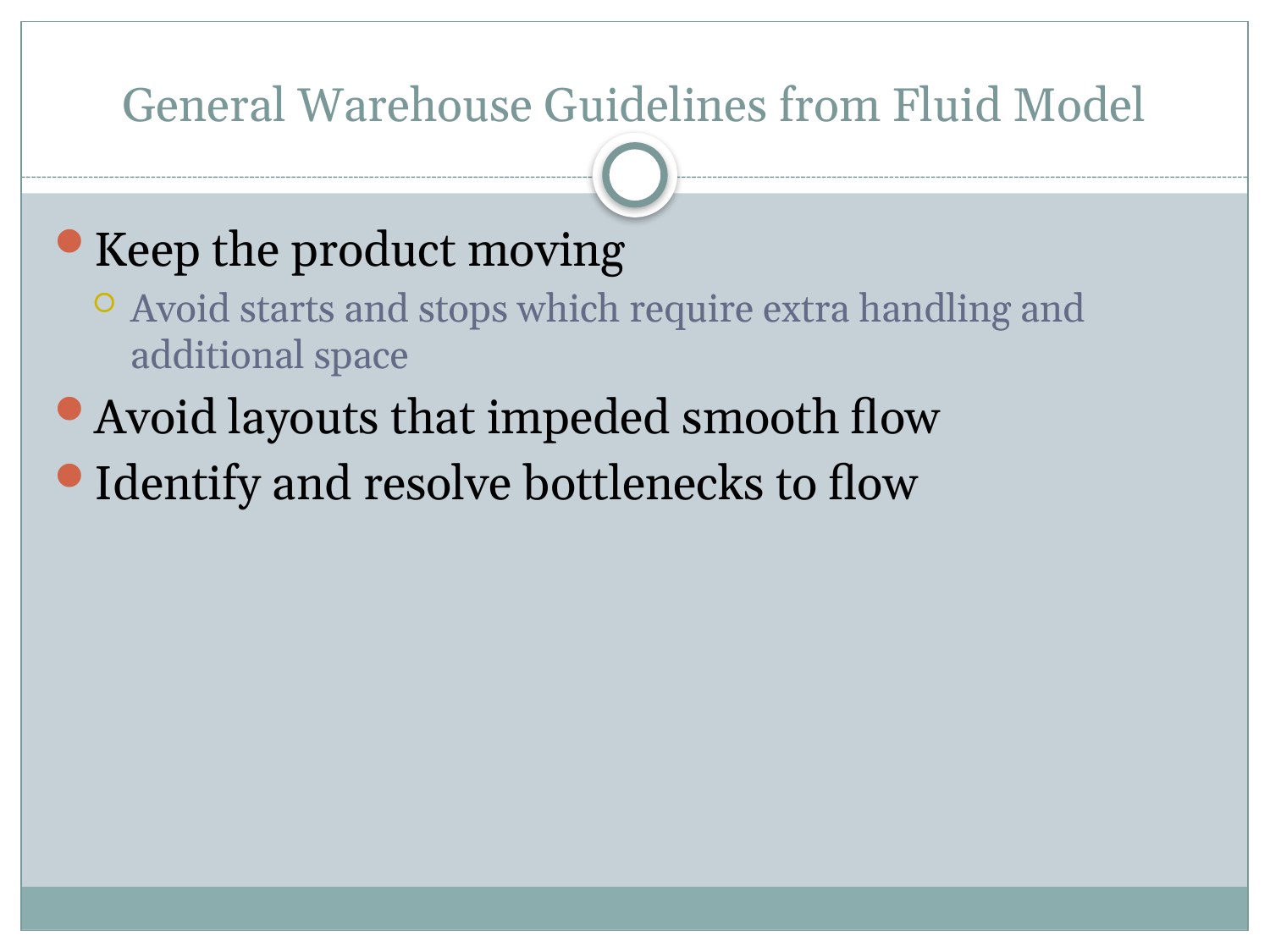

# General Warehouse Guidelines from Fluid Model
Keep the product moving
Avoid starts and stops which require extra handling and additional space
Avoid layouts that impeded smooth flow
Identify and resolve bottlenecks to flow